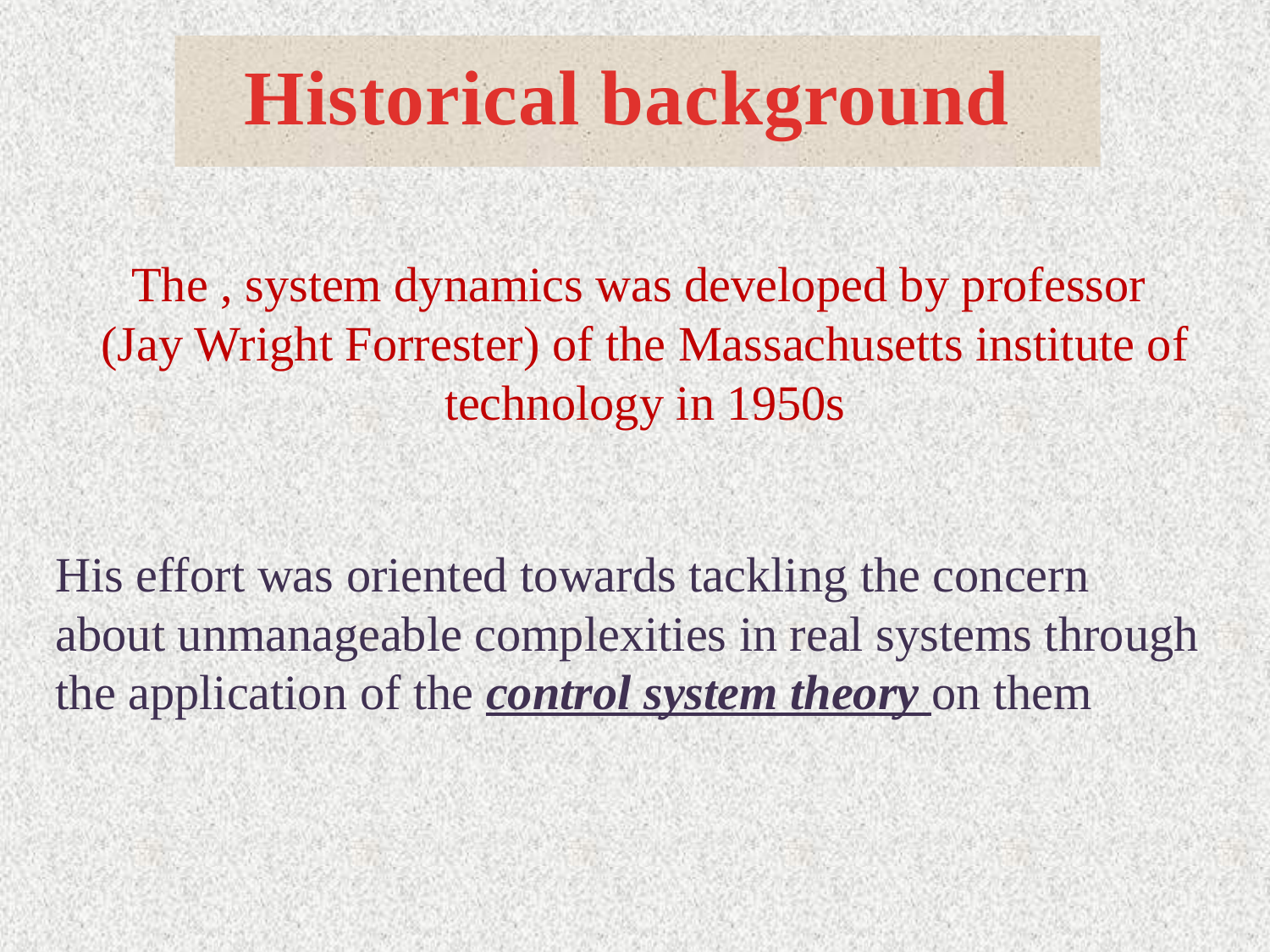

# Historical background
The , system dynamics was developed by professor
(Jay Wright Forrester) of the Massachusetts institute of technology in 1950s
His effort was oriented towards tackling the concern about unmanageable complexities in real systems through the application of the control system theory on them